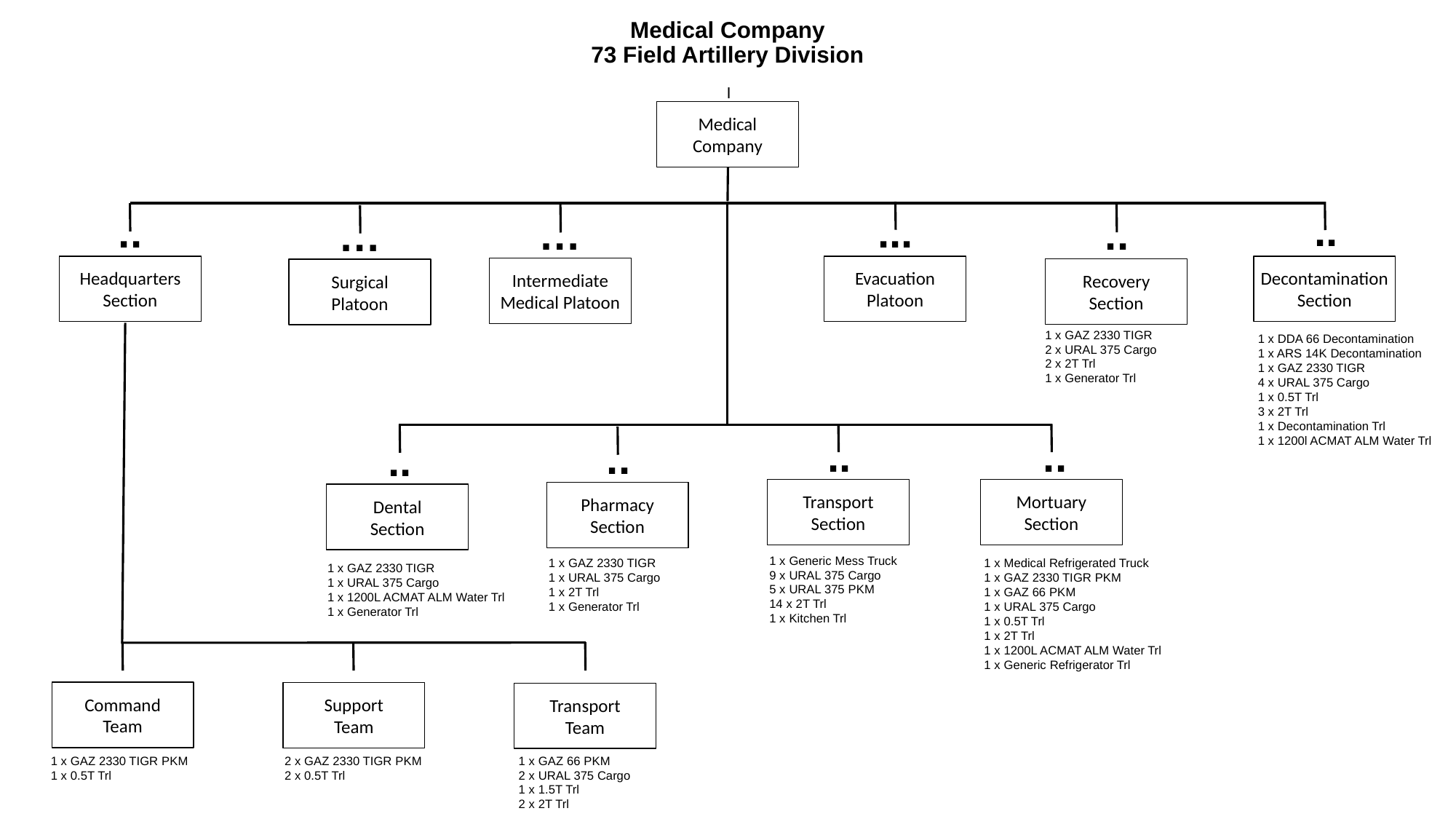

# Medical Company 73 Field Artillery Division
I
Medical
Company
..
..
...
..
…
…
Headquarters
Section
Evacuation
Platoon
Decontamination
Section
Intermediate Medical Platoon
Recovery
Section
Surgical
Platoon
1 x GAZ 2330 TIGR
2 x URAL 375 Cargo
2 x 2T Trl
1 x Generator Trl
1 x DDA 66 Decontamination
1 x ARS 14K Decontamination
1 x GAZ 2330 TIGR
4 x URAL 375 Cargo
1 x 0.5T Trl
3 x 2T Trl
1 x Decontamination Trl
1 x 1200l ACMAT ALM Water Trl
..
..
..
..
Transport
Section
Mortuary
Section
Pharmacy
Section
Dental
Section
1 x Generic Mess Truck
9 x URAL 375 Cargo
5 x URAL 375 PKM
14 x 2T Trl
1 x Kitchen Trl
1 x GAZ 2330 TIGR
1 x URAL 375 Cargo
1 x 2T Trl
1 x Generator Trl
1 x Medical Refrigerated Truck
1 x GAZ 2330 TIGR PKM
1 x GAZ 66 PKM
1 x URAL 375 Cargo
1 x 0.5T Trl
1 x 2T Trl
1 x 1200L ACMAT ALM Water Trl
1 x Generic Refrigerator Trl
1 x GAZ 2330 TIGR
1 x URAL 375 Cargo
1 x 1200L ACMAT ALM Water Trl
1 x Generator Trl
Command
Team
Support
Team
Transport
Team
1 x GAZ 2330 TIGR PKM
1 x 0.5T Trl
2 x GAZ 2330 TIGR PKM
2 x 0.5T Trl
1 x GAZ 66 PKM
2 x URAL 375 Cargo
1 x 1.5T Trl
2 x 2T Trl